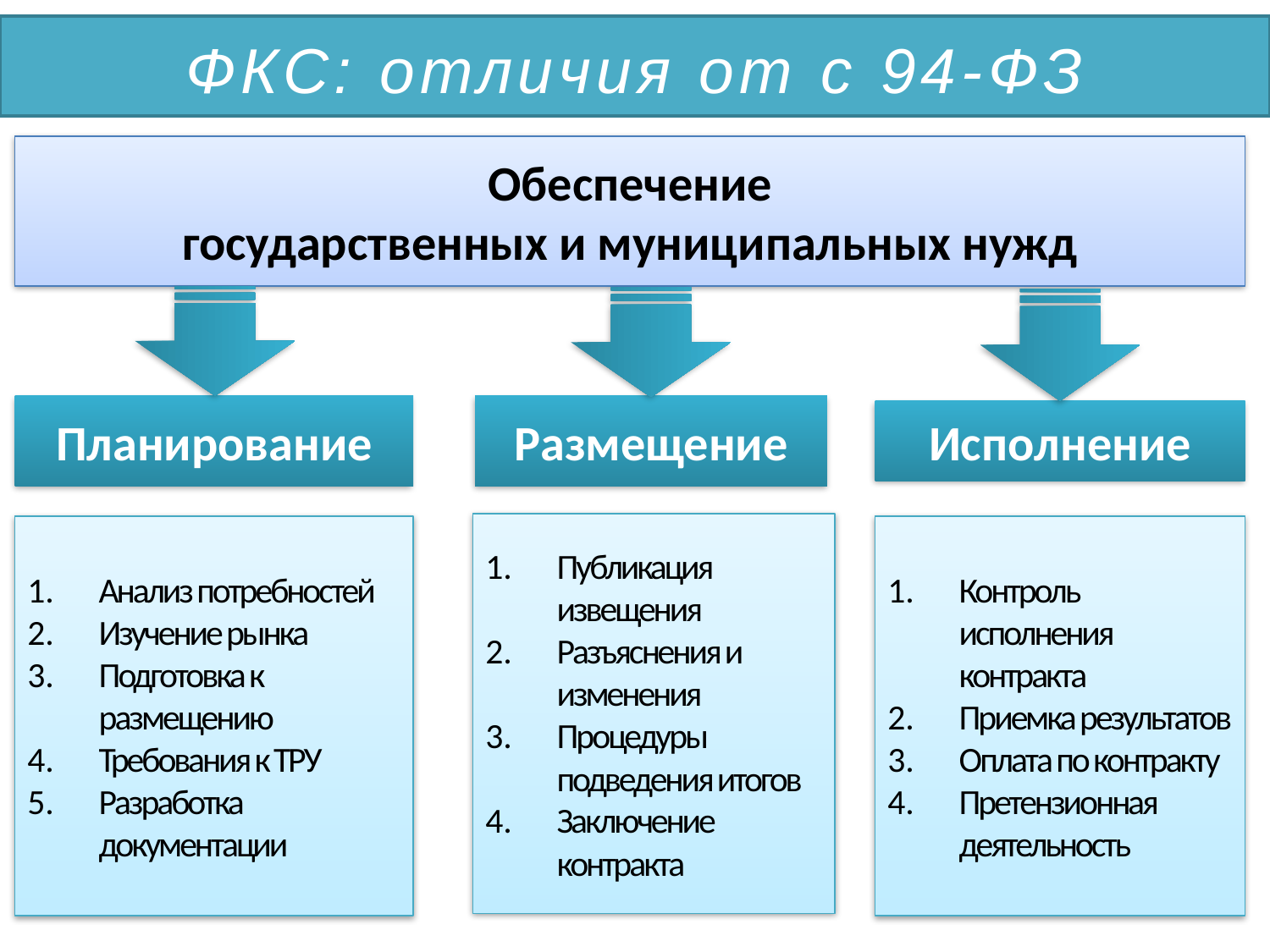

ФКС: отличия от с 94-ФЗ
Обеспечение
государственных и муниципальных нужд

Планирование
Размещение
Исполнение
Публикация извещения
Разъяснения и изменения
Процедуры подведения итогов
Заключение контракта
Анализ потребностей
Изучение рынка
Подготовка к размещению
Требования к ТРУ
Разработка документации
Контроль исполнения контракта
Приемка результатов
Оплата по контракту
Претензионная деятельность